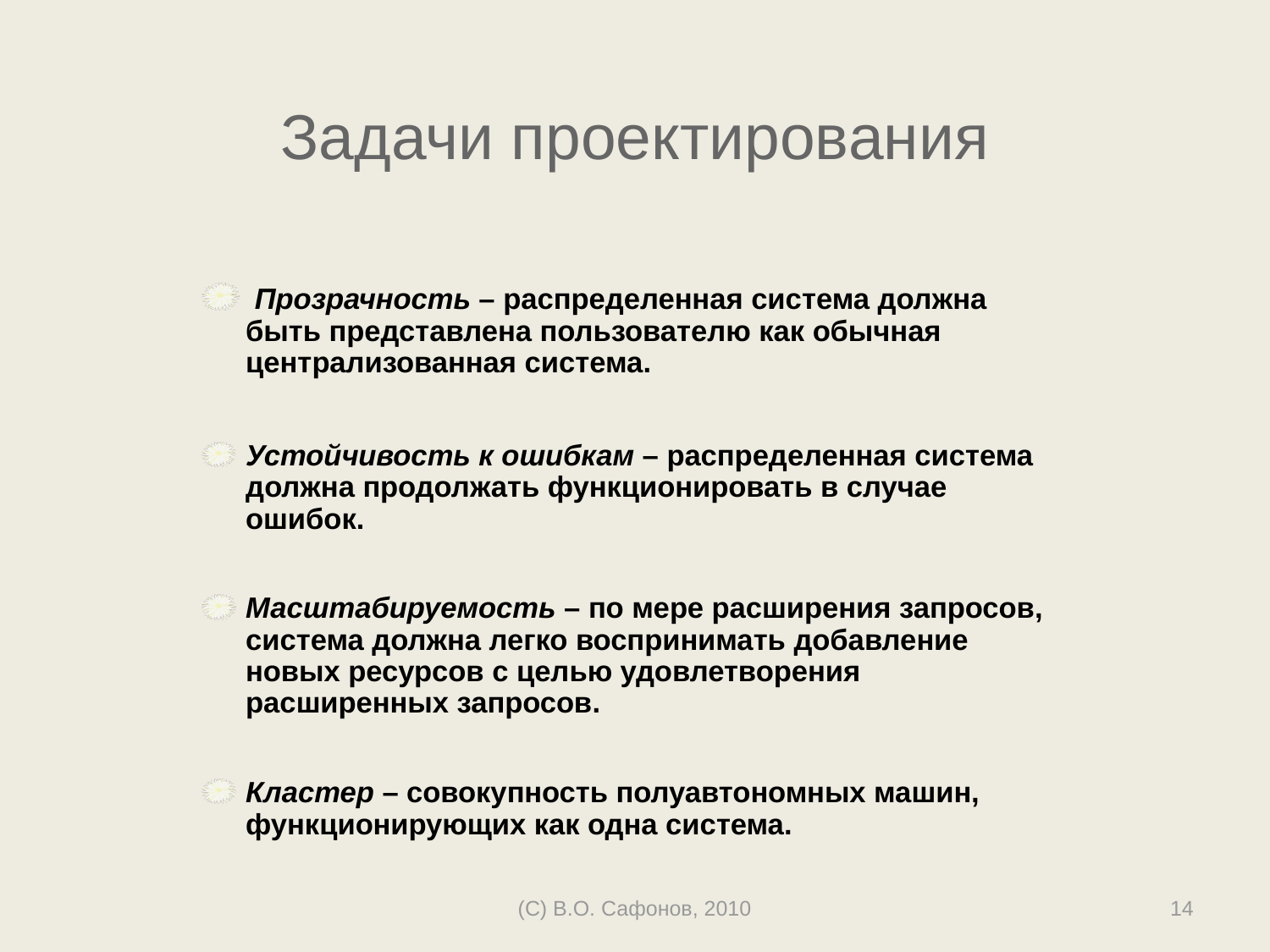

# Задачи проектирования
 Прозрачность – распределенная система должна быть представлена пользователю как обычная централизованная система.
Устойчивость к ошибкам – распределенная система должна продолжать функционировать в случае ошибок.
Масштабируемость – по мере расширения запросов, система должна легко воспринимать добавление новых ресурсов с целью удовлетворения расширенных запросов.
Кластер – совокупность полуавтономных машин, функционирующих как одна система.
(C) В.О. Сафонов, 2010
14